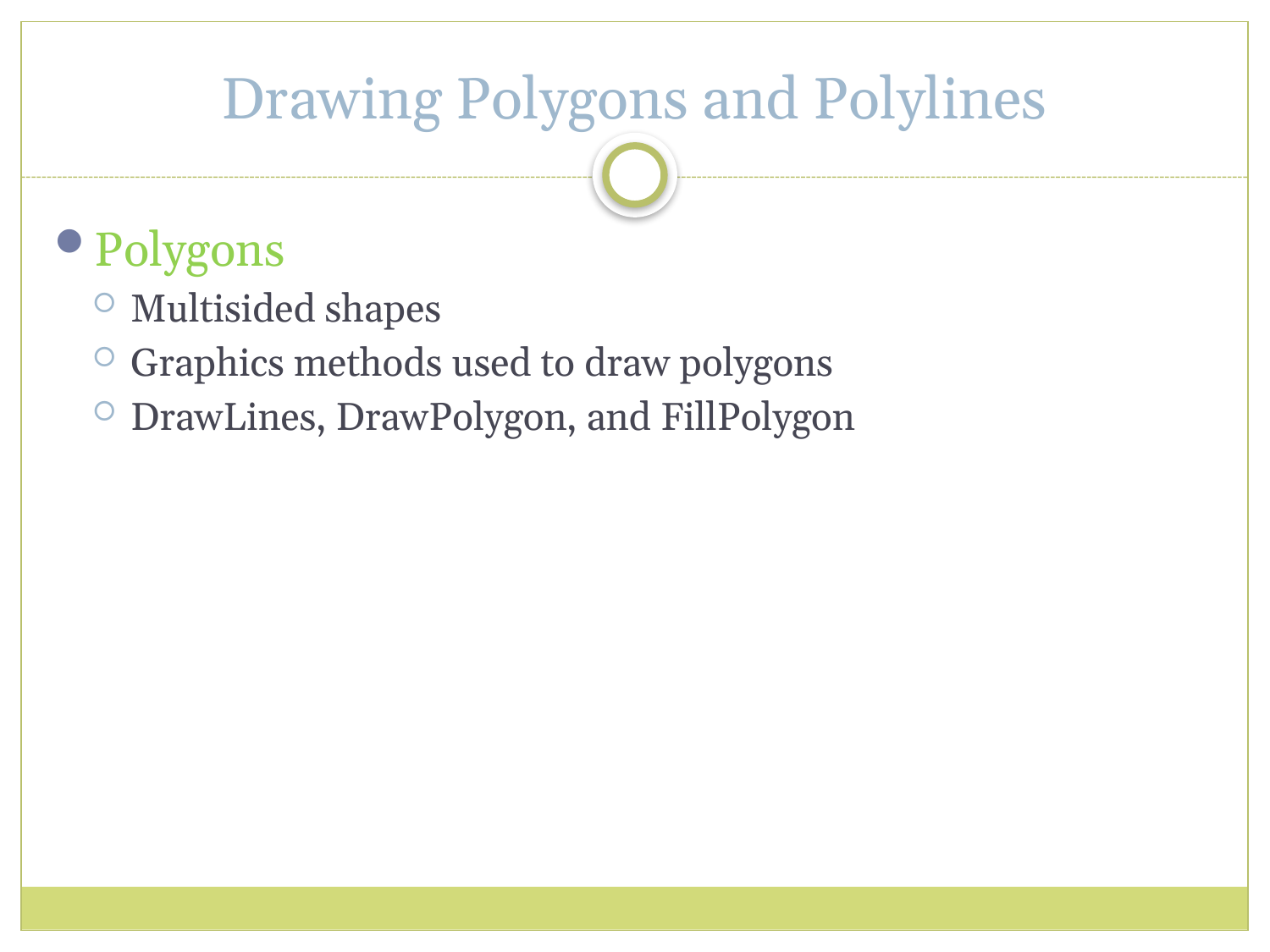

# Drawing Polygons and Polylines
Polygons
Multisided shapes
Graphics methods used to draw polygons
DrawLines, DrawPolygon, and FillPolygon